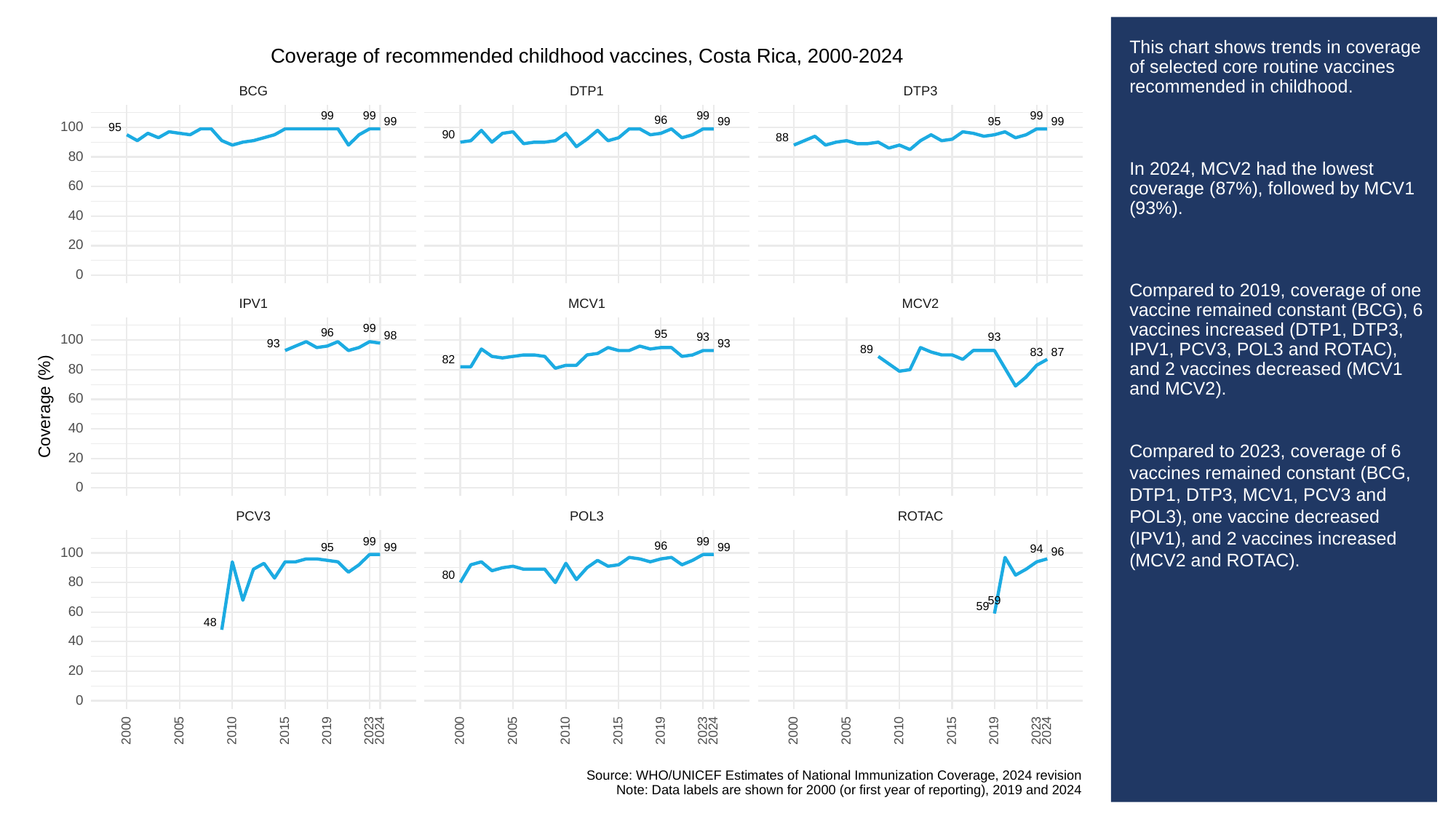

# This chart shows trends in coverage of selected core routine vaccines recommended in childhood.

In 2024, MCV2 had the lowest coverage (87%), followed by MCV1 (93%).

Compared to 2019, coverage of one vaccine remained constant (BCG), 6 vaccines increased (DTP1, DTP3, IPV1, PCV3, POL3 and ROTAC), and 2 vaccines decreased (MCV1 and MCV2).

Compared to 2023, coverage of 6 vaccines remained constant (BCG, DTP1, DTP3, MCV1, PCV3 and POL3), one vaccine decreased (IPV1), and 2 vaccines increased (MCV2 and ROTAC).

Coverage of recommended childhood vaccines, Costa Rica, 2000-2024
BCG
DTP3
DTP1

99
99
99
99

96
99
99
99
95
100
95

90
88

80

60

40

20

0

MCV1
MCV2
IPV1

99

96
95
98
93
93
100
93
93

89

87
83

82
80

60
Coverage (%)

40

20

0

POL3
PCV3
ROTAC

99
99

96
99
99
95
94
96
100

80
80

59

59
60

48

40

20

0

2023
2023
2023
2000
2005
2010
2015
2019
2024
2000
2005
2010
2015
2019
2024
2000
2005
2010
2015
2019
2024
Source: WHO/UNICEF Estimates of National Immunization Coverage, 2024 revision
Note: Data labels are shown for 2000 (or first year of reporting), 2019 and 2024